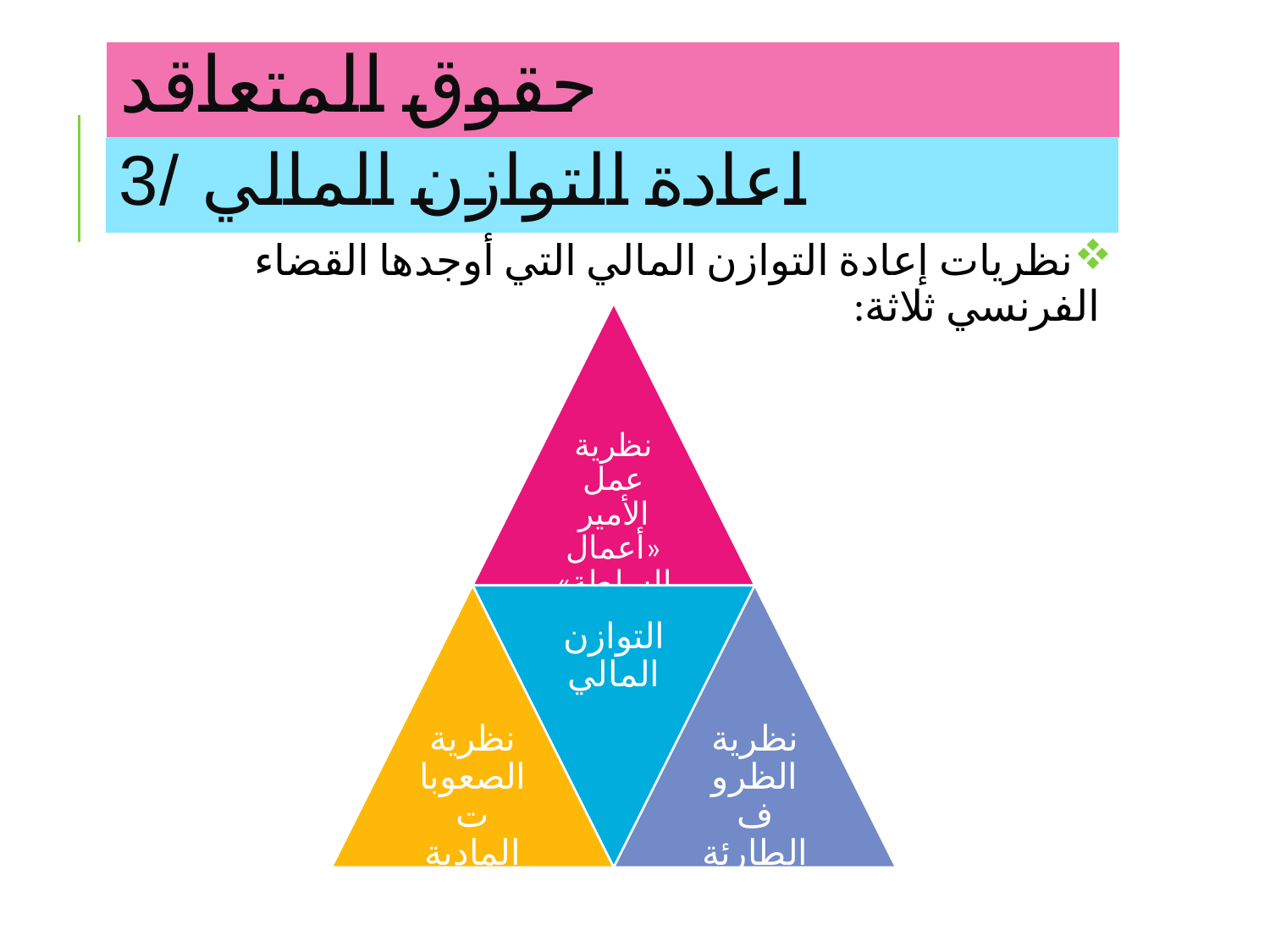

# حقوق المتعاقد
3/ اعادة التوازن المالي
نظريات إعادة التوازن المالي التي أوجدها القضاء الفرنسي ثلاثة:
نظرية عمل الأمير «أعمال السلطة»
نظرية الصعوبات المادية
التوازن المالي
نظرية الظروف الطارئة